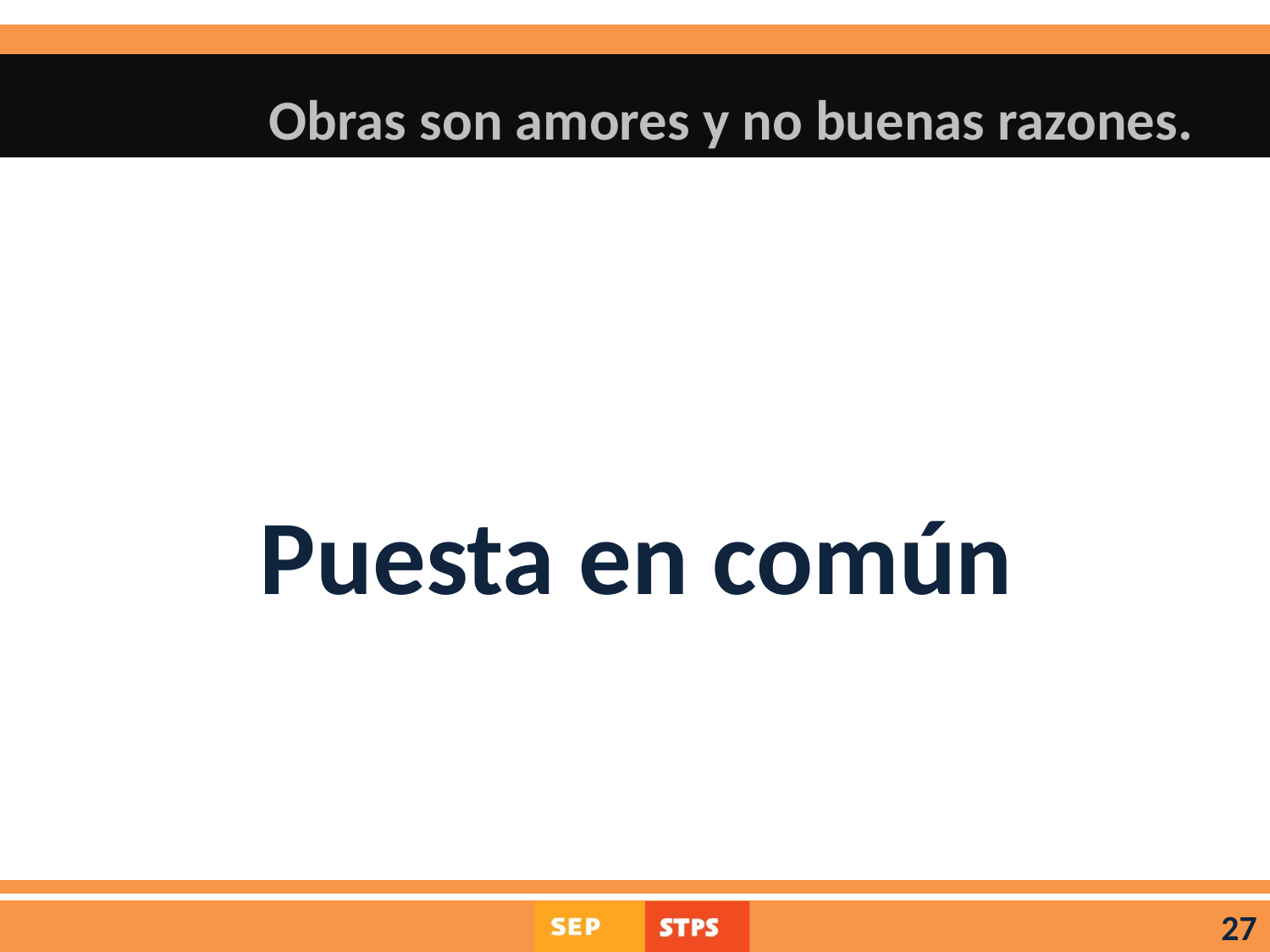

# Obras son amores y no buenas razones.
Puesta en común
27